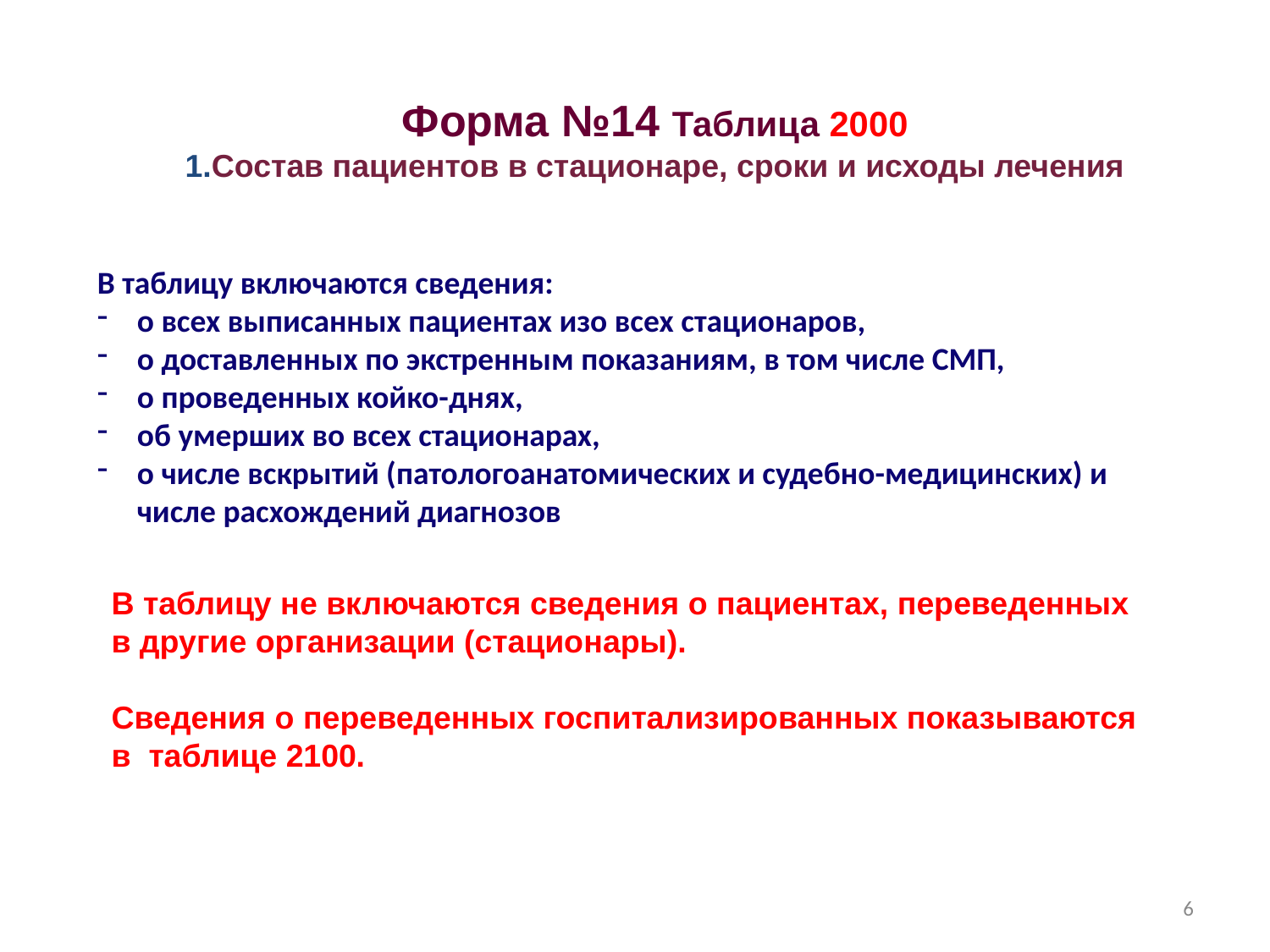

Форма №14 Таблица 2000
1.Состав пациентов в стационаре, сроки и исходы лечения
В таблицу включаются сведения:
о всех выписанных пациентах изо всех стационаров,
о доставленных по экстренным показаниям, в том числе СМП,
о проведенных койко-днях,
об умерших во всех стационарах,
о числе вскрытий (патологоанатомических и судебно-медицинских) и числе расхождений диагнозов
В таблицу не включаются сведения о пациентах, переведенных в другие организации (стационары).

Сведения о переведенных госпитализированных показываются в  таблице 2100.
6